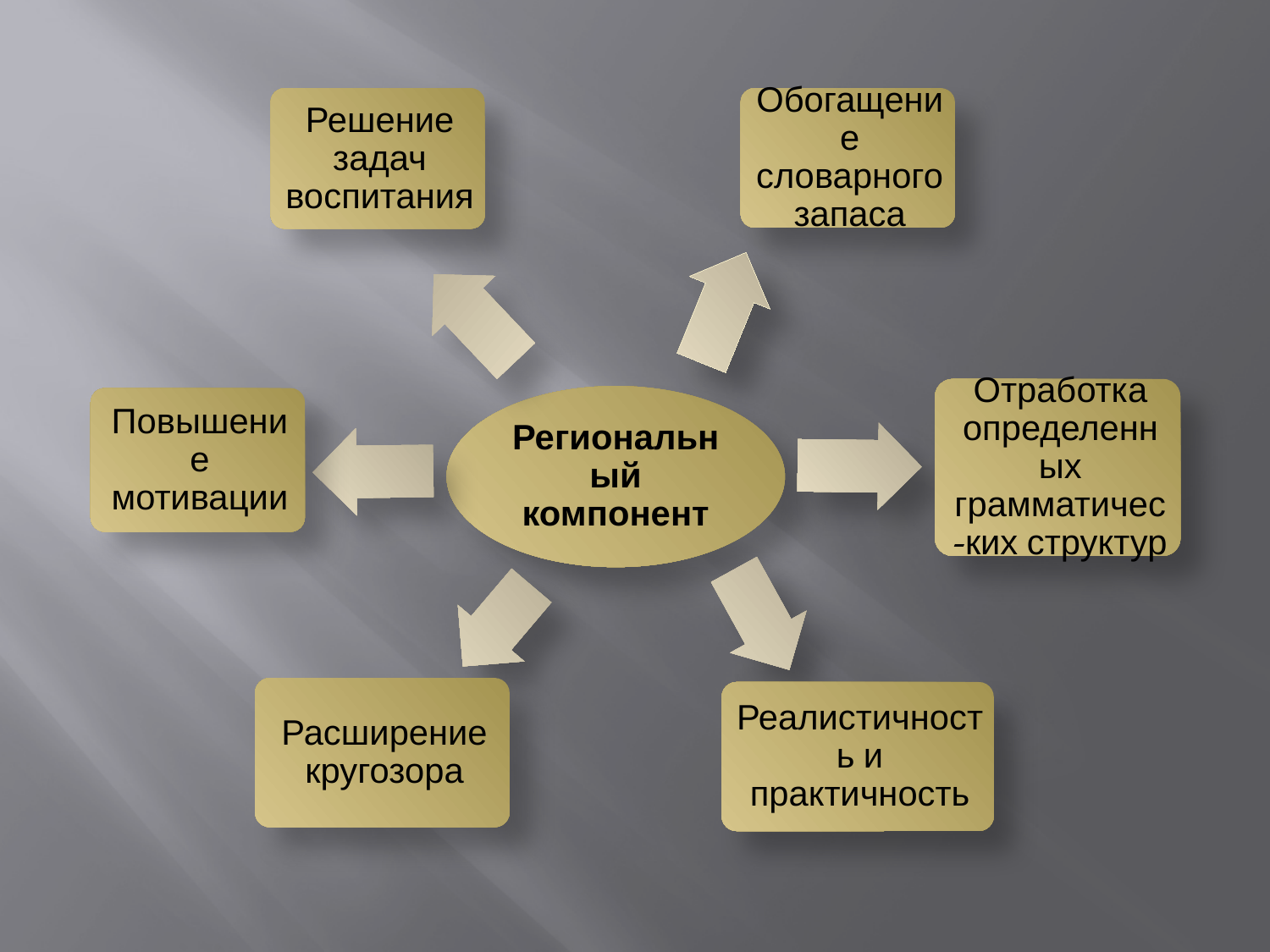

Региональный компонент
Расширение кругозора
Повышение мотивации
Решение задач воспитания

Обогащение словарного запаса
Отработка определенных грамматичес-ких структур
Реалистичность и практичность